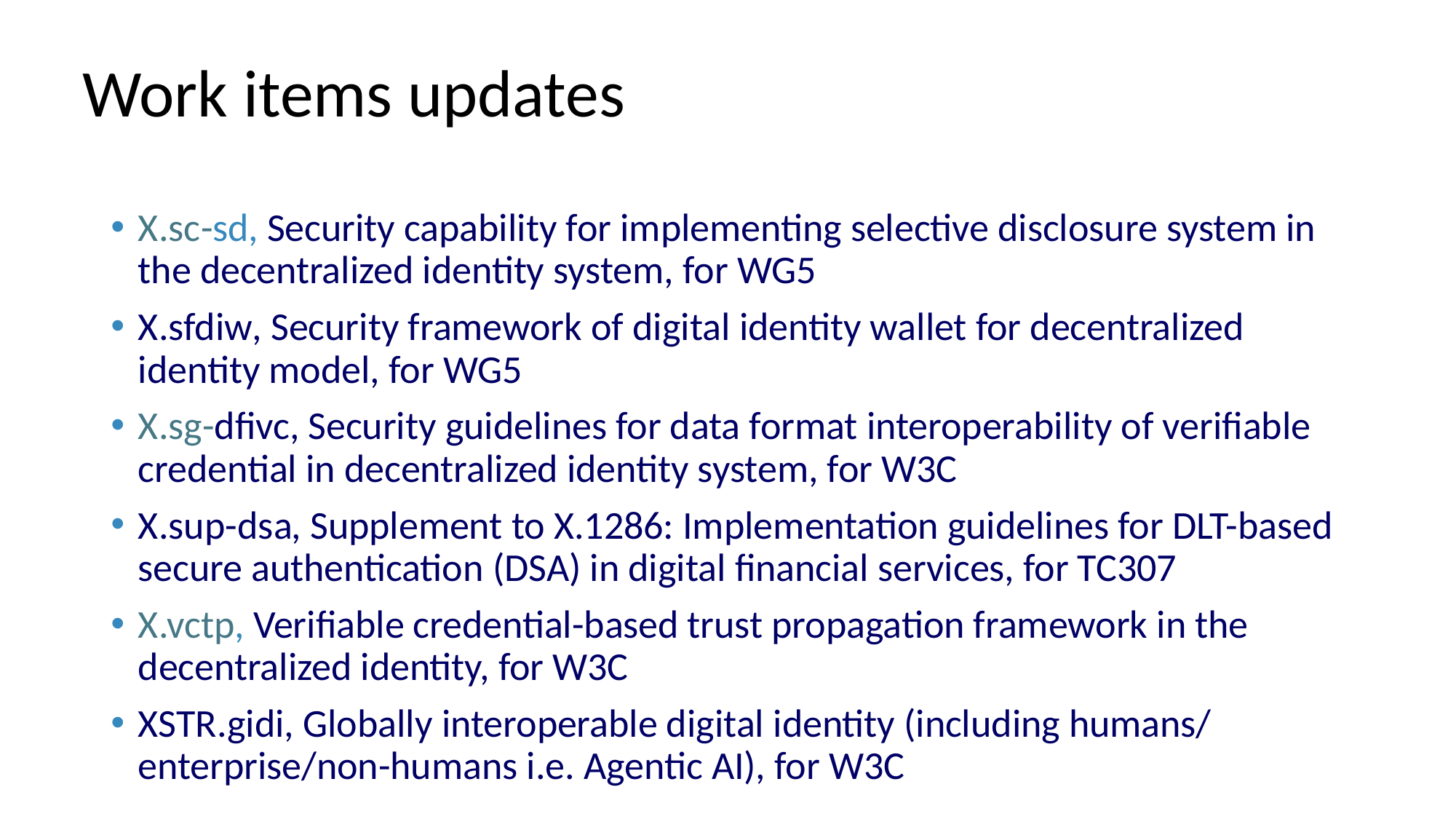

# Work items updates
X.sc-sd, Security capability for implementing selective disclosure system in the decentralized identity system, for WG5
X.sfdiw, Security framework of digital identity wallet for decentralized identity model, for WG5
X.sg-dfivc, Security guidelines for data format interoperability of verifiable credential in decentralized identity system, for W3C
X.sup-dsa, Supplement to X.1286: Implementation guidelines for DLT-based secure authentication (DSA) in digital financial services, for TC307
X.vctp, Verifiable credential-based trust propagation framework in the decentralized identity, for W3C
XSTR.gidi, Globally interoperable digital identity (including humans/enterprise/non-humans i.e. Agentic AI), for W3C